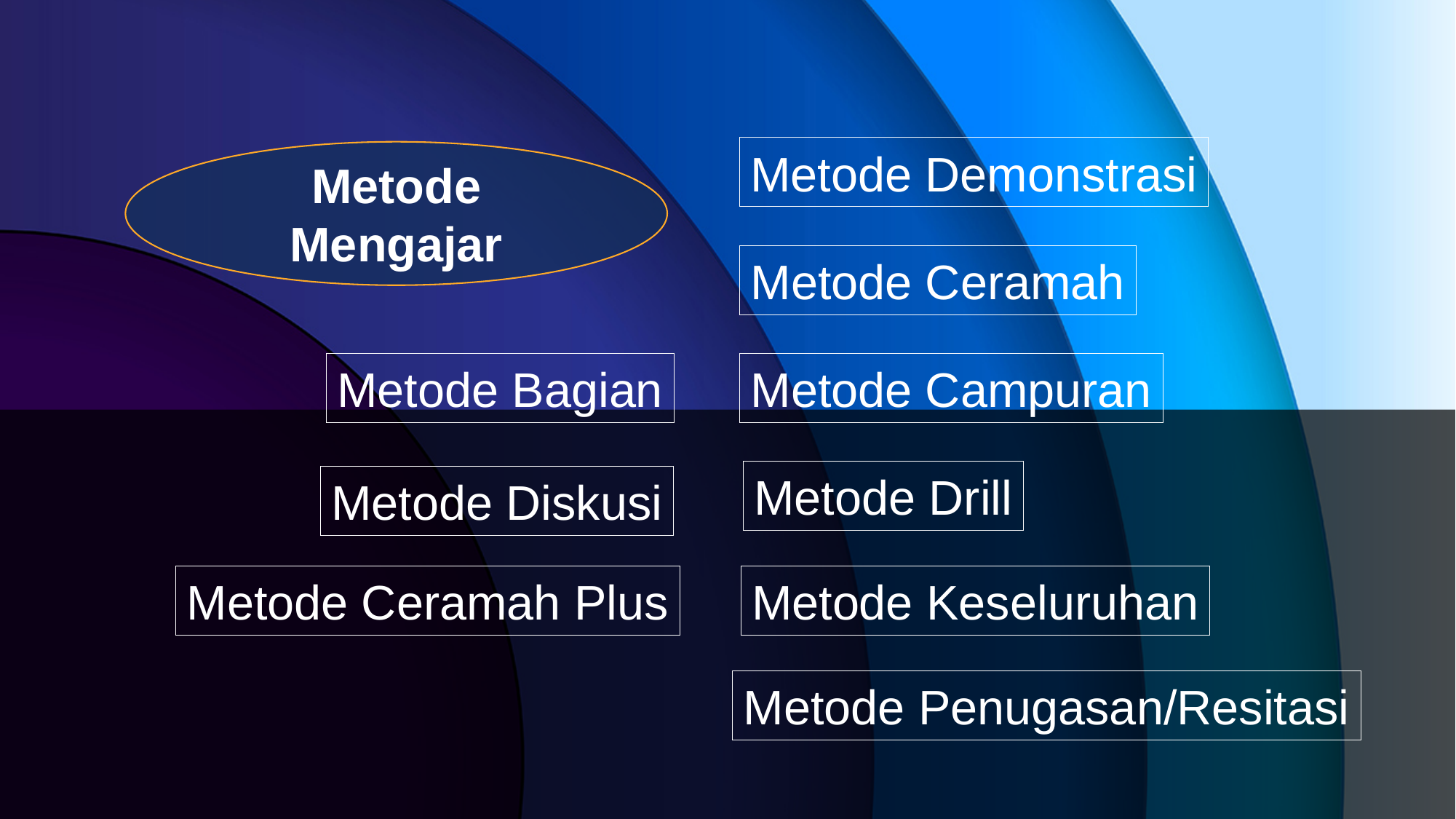

Metode Demonstrasi
Metode Mengajar
Metode Ceramah
Metode Bagian
Metode Campuran
Metode Drill
Metode Diskusi
Metode Ceramah Plus
Metode Keseluruhan
Metode Penugasan/Resitasi